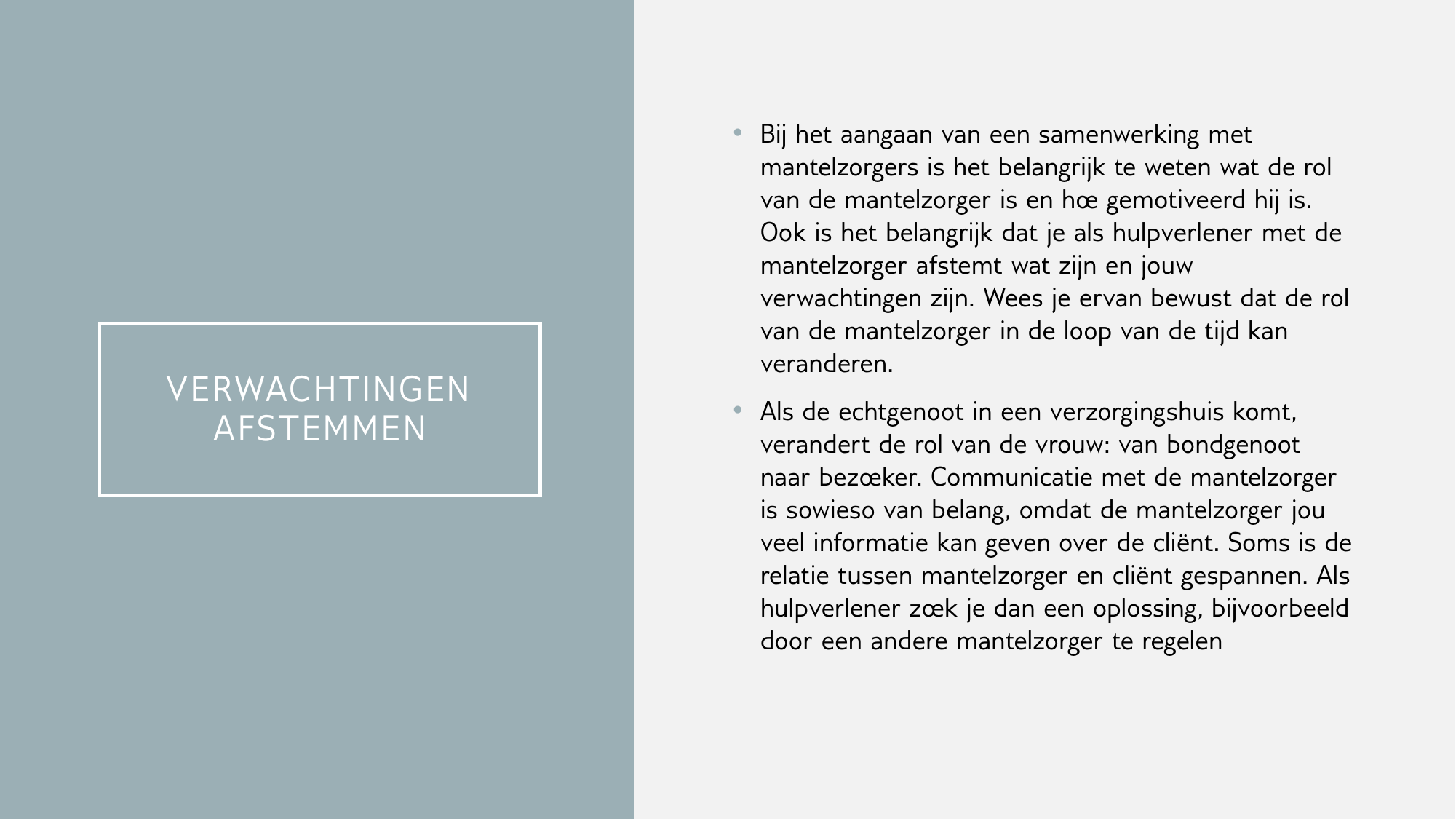

Bij het aangaan van een samenwerking met mantelzorgers is het belangrijk te weten wat de rol van de mantelzorger is en hoe gemotiveerd hij is. Ook is het belangrijk dat je als hulpverlener met de mantelzorger afstemt wat zijn en jouw verwachtingen zijn. Wees je ervan bewust dat de rol van de mantelzorger in de loop van de tijd kan veranderen.
Als de echtgenoot in een verzorgingshuis komt, verandert de rol van de vrouw: van bondgenoot naar bezoeker. Communicatie met de mantelzorger is sowieso van belang, omdat de mantelzorger jou veel informatie kan geven over de cliënt. Soms is de relatie tussen mantelzorger en cliënt gespannen. Als hulpverlener zoek je dan een oplossing, bijvoorbeeld door een andere mantelzorger te regelen

# Verwachtingen afstemmen